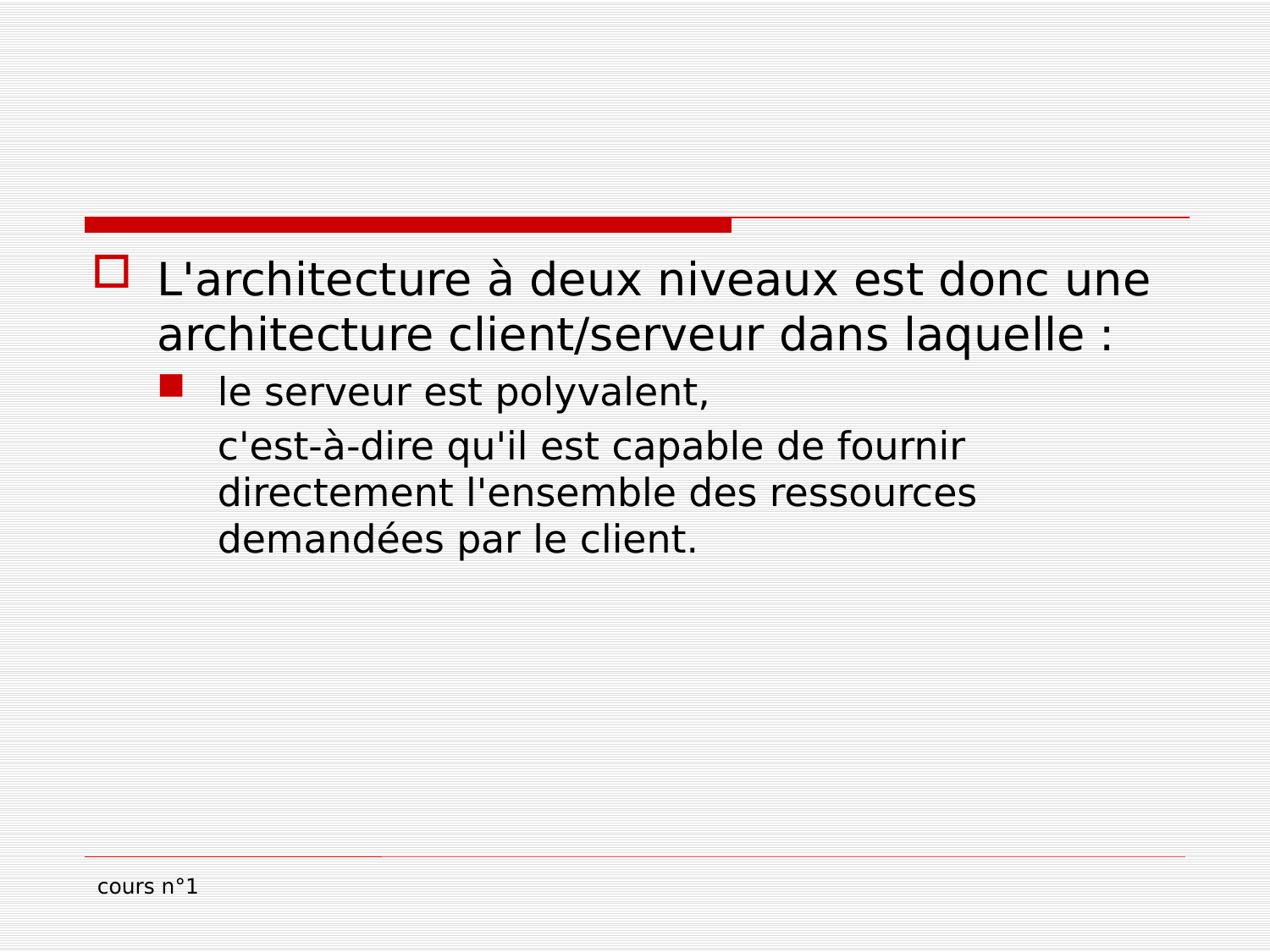

#
L'architecture à deux niveaux est donc une architecture client/serveur dans laquelle :
le serveur est polyvalent,
	c'est-à-dire qu'il est capable de fournir directement l'ensemble des ressources demandées par le client.
cours n°1